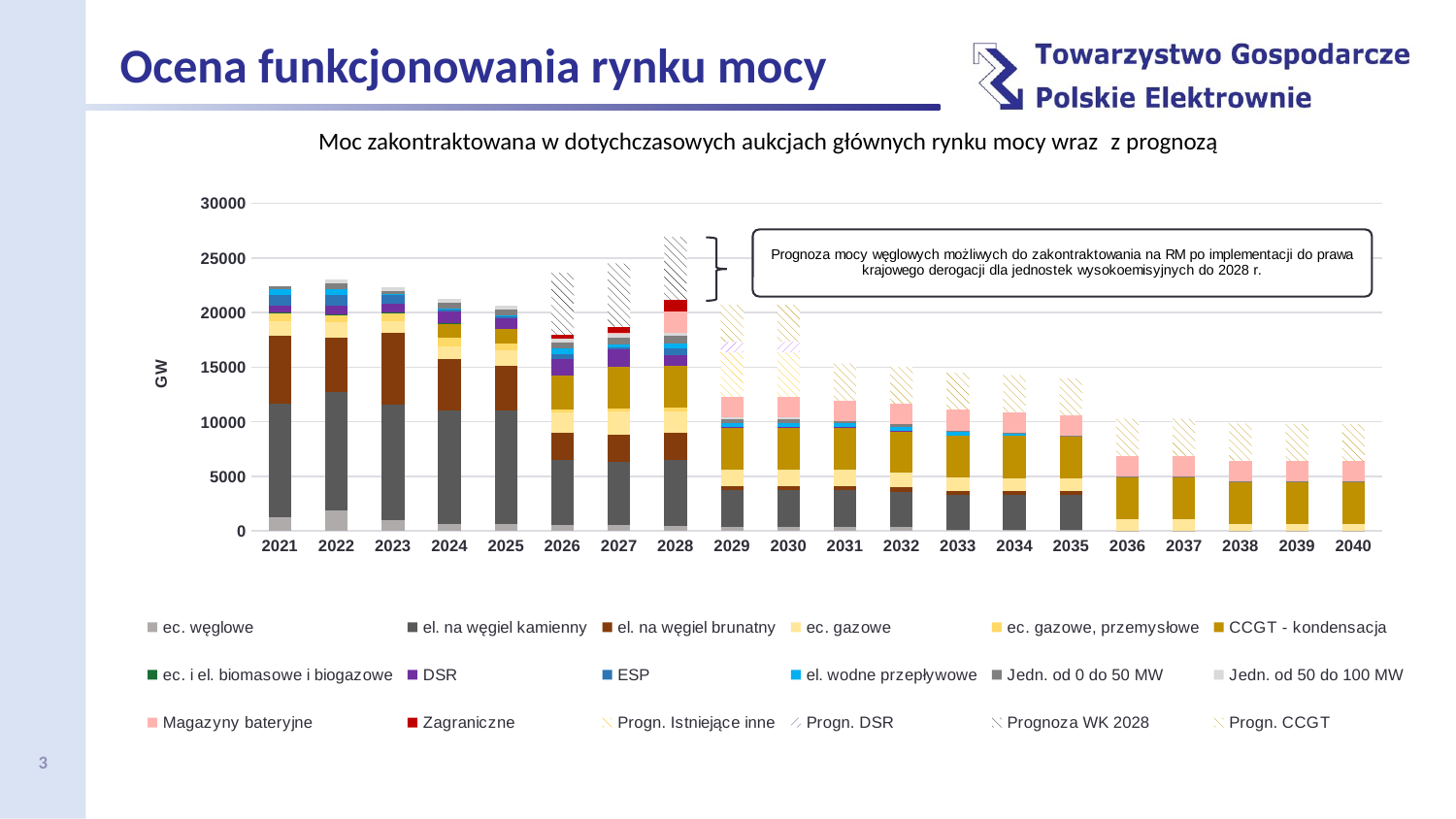

Ocena funkcjonowania rynku mocy
Moc zakontraktowana w dotychczasowych aukcjach głównych rynku mocy wraz  z prognozą

### Chart

| Category | ec. węglowe | el. na węgiel kamienny | el. na węgiel brunatny | ec. gazowe | ec. gazowe, przemysłowe | CCGT - kondensacja | ec. i el. biomasowe i biogazowe | DSR | ESP | el. wodne przepływowe | Jedn. od 0 do 50 MW | Jedn. od 50 do 100 MW | Magazyny bateryjne | Zagraniczne | Progn. Istniejące inne | Progn. DSR | Prognoza WK 2028 | Progn. CCGT |
|---|---|---|---|---|---|---|---|---|---|---|---|---|---|---|---|---|---|---|
| 2021 | 1222.604 | 10458.069 | 6233.182000000001 | 1291.5790000000002 | 740.0 | 0.0 | 30.667 | 614.6 | 974.2890000000001 | 557.0290000000001 | 305.04699999999997 | 0.0 | 0.0 | 0.0 | 0.0 | 0.0 | 0.0 | 0.0 |
| 2022 | 1868.838 | 10891.967 | 4927.824 | 1411.3790000000001 | 740.0 | 0.0 | 30.667 | 766.0 | 974.289 | 557.029 | 514.882 | 356.0 | 0.0 | 0.0 | 0.0 | 0.0 | 0.0 | 0.0 |
| 2023 | 1023.4010000000001 | 10514.823 | 6564.5560000000005 | 1141.886 | 740.0 | 0.0 | 30.667 | 801.0 | 866.9190000000001 | 29.534999999999997 | 293.62 | 356.0 | 0.0 | 0.0 | 0.0 | 0.0 | 0.0 | 0.0 |
| 2024 | 669.816 | 10330.229999999998 | 4736.039 | 1209.208 | 746.0 | 1335.254 | 30.667 | 1039.0 | 204.901 | 58.952 | 538.906 | 356.0 | 0.0 | 0.0 | 0.0 | 0.0 | 0.0 | 0.0 |
| 2025 | 664.731 | 10330.229999999998 | 4148.039 | 1370.951 | 687.0 | 1335.254 | 0.0 | 959.0 | 204.90300000000002 | 58.612 | 505.438 | 356.0 | 0.0 | 0.0 | 0.0 | 0.0 | 0.0 | 0.0 |
| 2026 | 540.0 | 5957.396999999999 | 2471.9429999999998 | 1916.9460000000001 | 278.0 | 3042.575 | 0.0 | 1509.0 | 492.895 | 516.577 | 537.9639999999999 | 356.0 | 0.0 | 350.0 | 0.0 | 0.0 | 5661.579000000001 | 0.0 |
| 2027 | 523.0 | 5837.119 | 2471.9429999999998 | 2150.326 | 235.0 | 3837.1549999999997 | 0.0 | 1539.0 | 210.343 | 270.527 | 587.076 | 356.0 | 144.942 | 550.0 | 0.0 | 0.0 | 5781.579000000001 | 0.0 |
| 2028 | 475.0 | 6028.119 | 2471.9429999999998 | 2007.0079999999998 | 300.0 | 3837.1549999999997 | 0.0 | 980.5 | 615.132 | 492.149 | 626.786 | 356.0 | 1881.818 | 1079.0 | 0.0 | 0.0 | 5781.579000000001 | 0.0 |
| 2029 | 370.0 | 3353.0 | 410.099 | 1505.0079999999998 | 0.0 | 3837.1549999999997 | 0.0 | 20.0 | 0.0 | 360.215 | 381.35999999999996 | 189.0 | 1881.818 | 0.0 | 4047.4920000000016 | 960.5 | 0.0 | 3400.0 |
| 2030 | 370.0 | 3353.0 | 410.099 | 1505.0079999999998 | 0.0 | 3837.1549999999997 | 0.0 | 20.0 | 0.0 | 360.215 | 381.35999999999996 | 189.0 | 1881.818 | 0.0 | 4047.4920000000016 | 960.5 | 0.0 | 3400.0 |
| 2031 | 370.0 | 3353.0 | 410.099 | 1505.0079999999998 | 0.0 | 3837.1549999999997 | 0.0 | 20.0 | 0.0 | 360.215 | 205.54199999999997 | 0.0 | 1881.818 | 0.0 | 0.0 | 0.0 | 0.0 | 3400.0 |
| 2032 | 370.0 | 3217.61 | 410.099 | 1343.408 | 0.0 | 3837.1549999999997 | 0.0 | 20.0 | 0.0 | 360.215 | 205.54199999999997 | 0.0 | 1881.818 | 0.0 | 0.0 | 0.0 | 0.0 | 3400.0 |
| 2033 | 62.0 | 3217.61 | 410.099 | 1223.408 | 0.0 | 3837.1549999999997 | 0.0 | 0.0 | 0.0 | 360.215 | 97.306 | 0.0 | 1878.894 | 0.0 | 0.0 | 0.0 | 0.0 | 3400.0 |
| 2034 | 62.0 | 3217.61 | 410.099 | 1165.0259999999998 | 0.0 | 3837.1549999999997 | 0.0 | 0.0 | 0.0 | 238.972 | 74.748 | 0.0 | 1878.894 | 0.0 | 0.0 | 0.0 | 0.0 | 3400.0 |
| 2035 | 62.0 | 3217.61 | 410.099 | 1101.301 | 0.0 | 3837.1549999999997 | 0.0 | 0.0 | 0.0 | 0.0 | 71.36200000000001 | 0.0 | 1878.894 | 0.0 | 0.0 | 0.0 | 0.0 | 3400.0 |
| 2036 | 0.0 | 0.0 | 0.0 | 1101.301 | 0.0 | 3837.1549999999997 | 0.0 | 0.0 | 0.0 | 0.0 | 71.36200000000001 | 0.0 | 1878.894 | 0.0 | 0.0 | 0.0 | 0.0 | 3400.0 |
| 2037 | 0.0 | 0.0 | 0.0 | 1101.301 | 0.0 | 3837.1549999999997 | 0.0 | 0.0 | 0.0 | 0.0 | 71.36200000000001 | 0.0 | 1878.894 | 0.0 | 0.0 | 0.0 | 0.0 | 3400.0 |
| 2038 | 0.0 | 0.0 | 0.0 | 668.005 | 0.0 | 3837.1549999999997 | 0.0 | 0.0 | 0.0 | 0.0 | 66.702 | 0.0 | 1878.894 | 0.0 | 0.0 | 0.0 | 0.0 | 3400.0 |
| 2039 | 0.0 | 0.0 | 0.0 | 603.005 | 0.0 | 3837.1549999999997 | 0.0 | 0.0 | 0.0 | 0.0 | 66.702 | 0.0 | 1878.894 | 0.0 | 0.0 | 0.0 | 0.0 | 3400.0 |
| 2040 | 0.0 | 0.0 | 0.0 | 603.005 | 0.0 | 3837.1549999999997 | 0.0 | 0.0 | 0.0 | 0.0 | 61.846 | 0.0 | 1878.894 | 0.0 | 0.0 | 0.0 | 0.0 | 3400.0 |
3